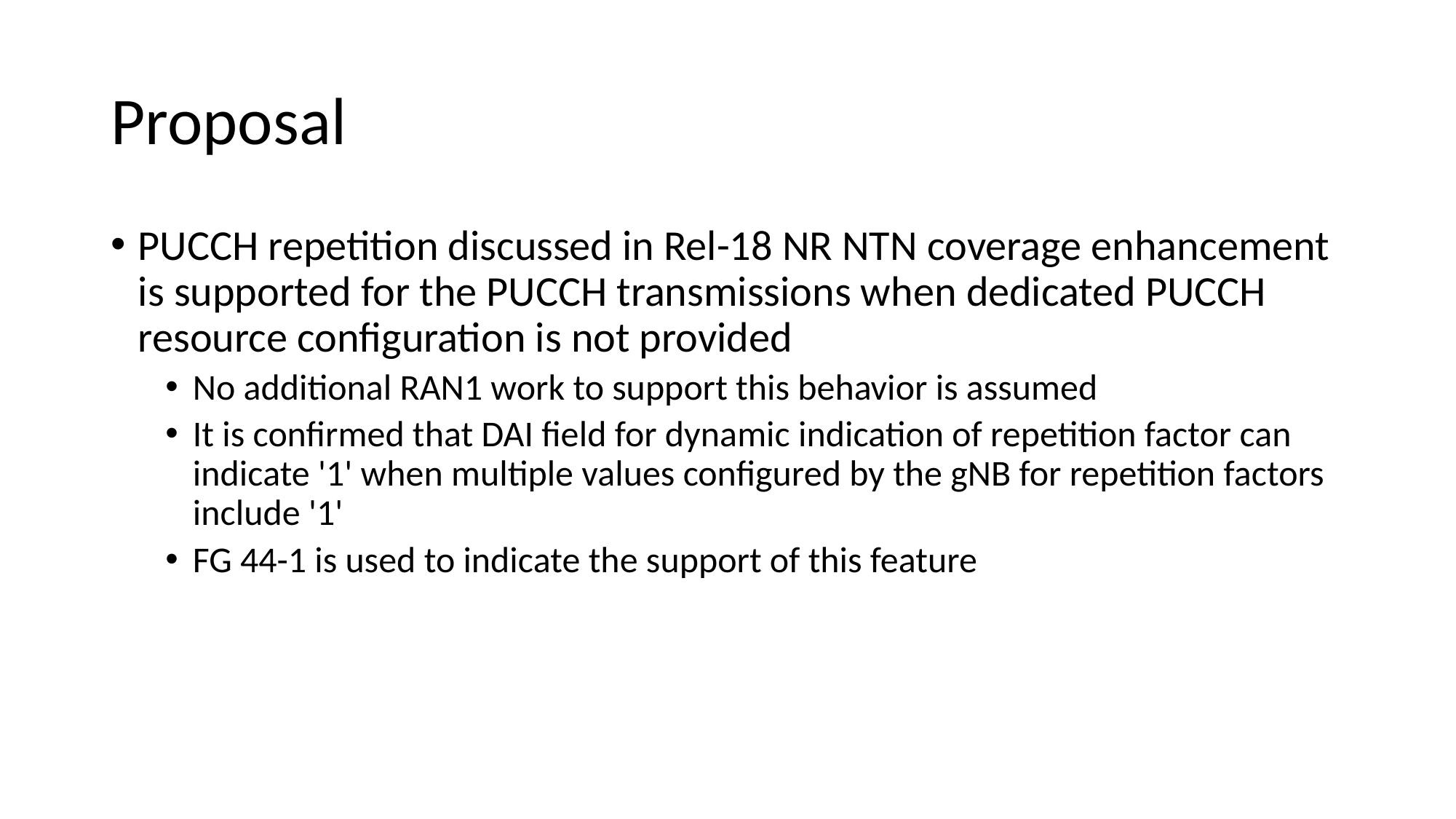

# Proposal
PUCCH repetition discussed in Rel-18 NR NTN coverage enhancement is supported for the PUCCH transmissions when dedicated PUCCH resource configuration is not provided
No additional RAN1 work to support this behavior is assumed
It is confirmed that DAI field for dynamic indication of repetition factor can indicate '1' when multiple values configured by the gNB for repetition factors include '1'
FG 44-1 is used to indicate the support of this feature